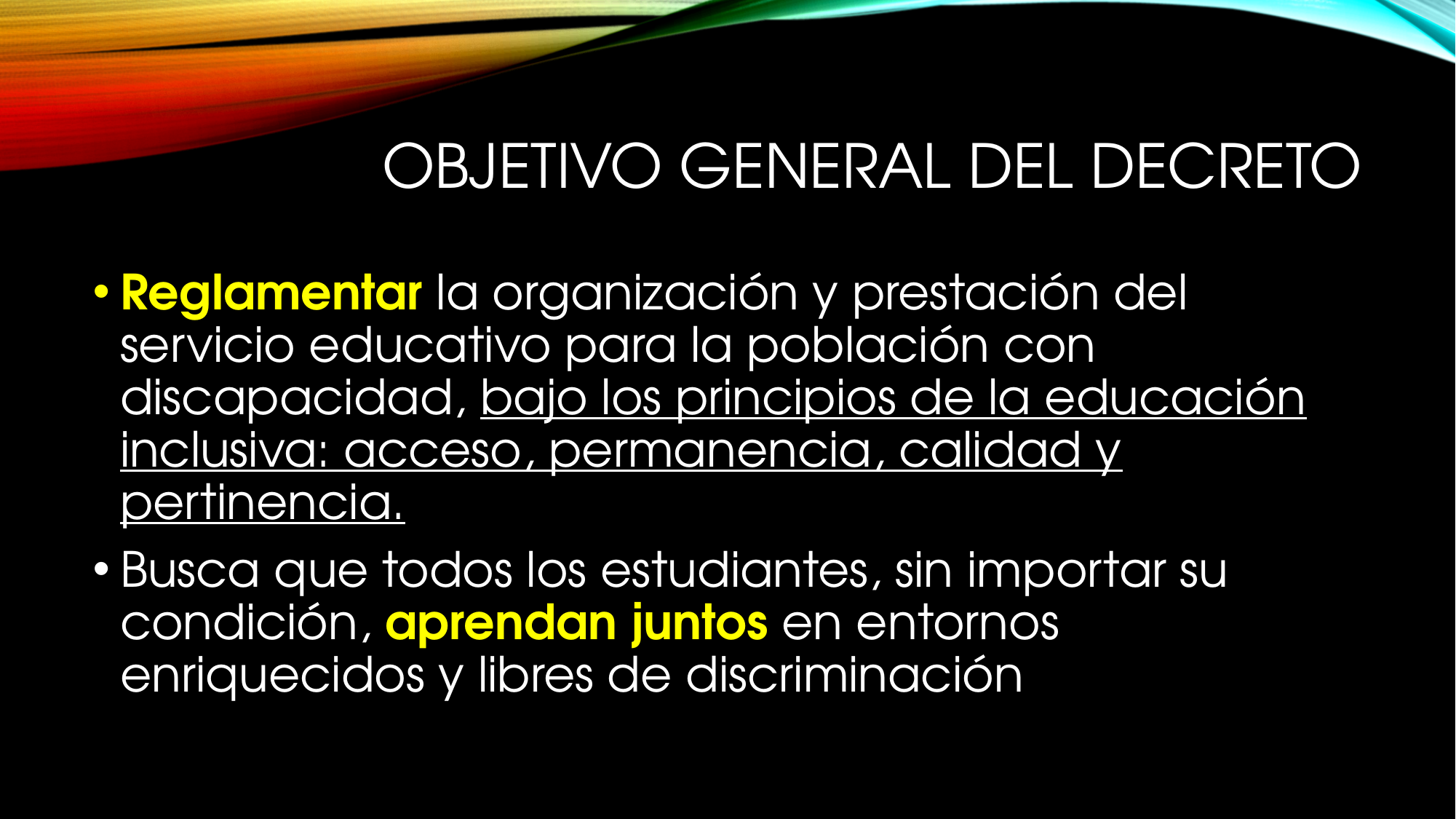

# Objetivo General del Decreto
Reglamentar la organización y prestación del servicio educativo para la población con discapacidad, bajo los principios de la educación inclusiva: acceso, permanencia, calidad y pertinencia.
Busca que todos los estudiantes, sin importar su condición, aprendan juntos en entornos enriquecidos y libres de discriminación